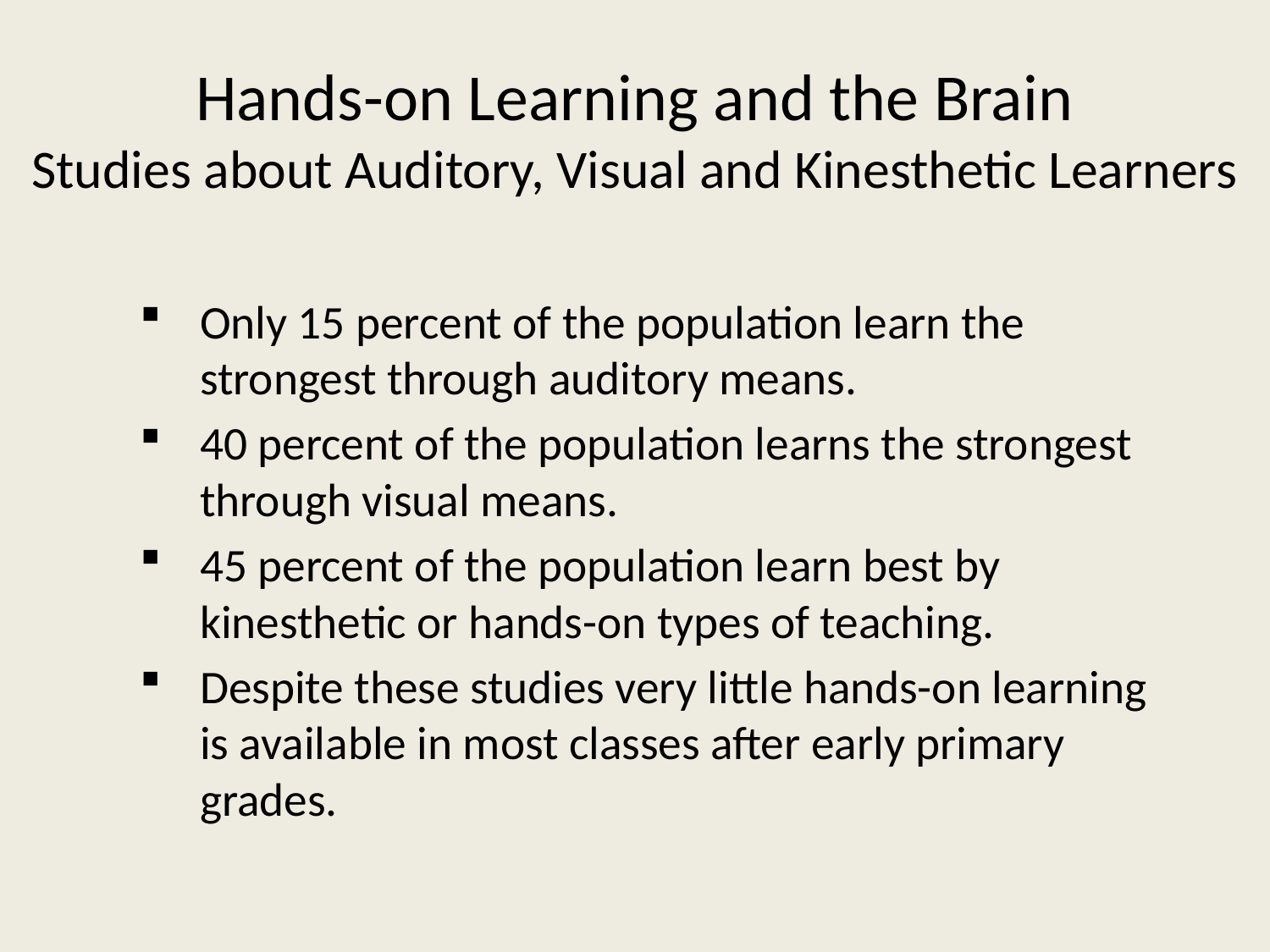

# Hands-on Learning and the Brain Studies about Auditory, Visual and Kinesthetic Learners
Only 15 percent of the population learn the strongest through auditory means.
40 percent of the population learns the strongest through visual means.
45 percent of the population learn best by kinesthetic or hands-on types of teaching.
Despite these studies very little hands-on learning is available in most classes after early primary grades.